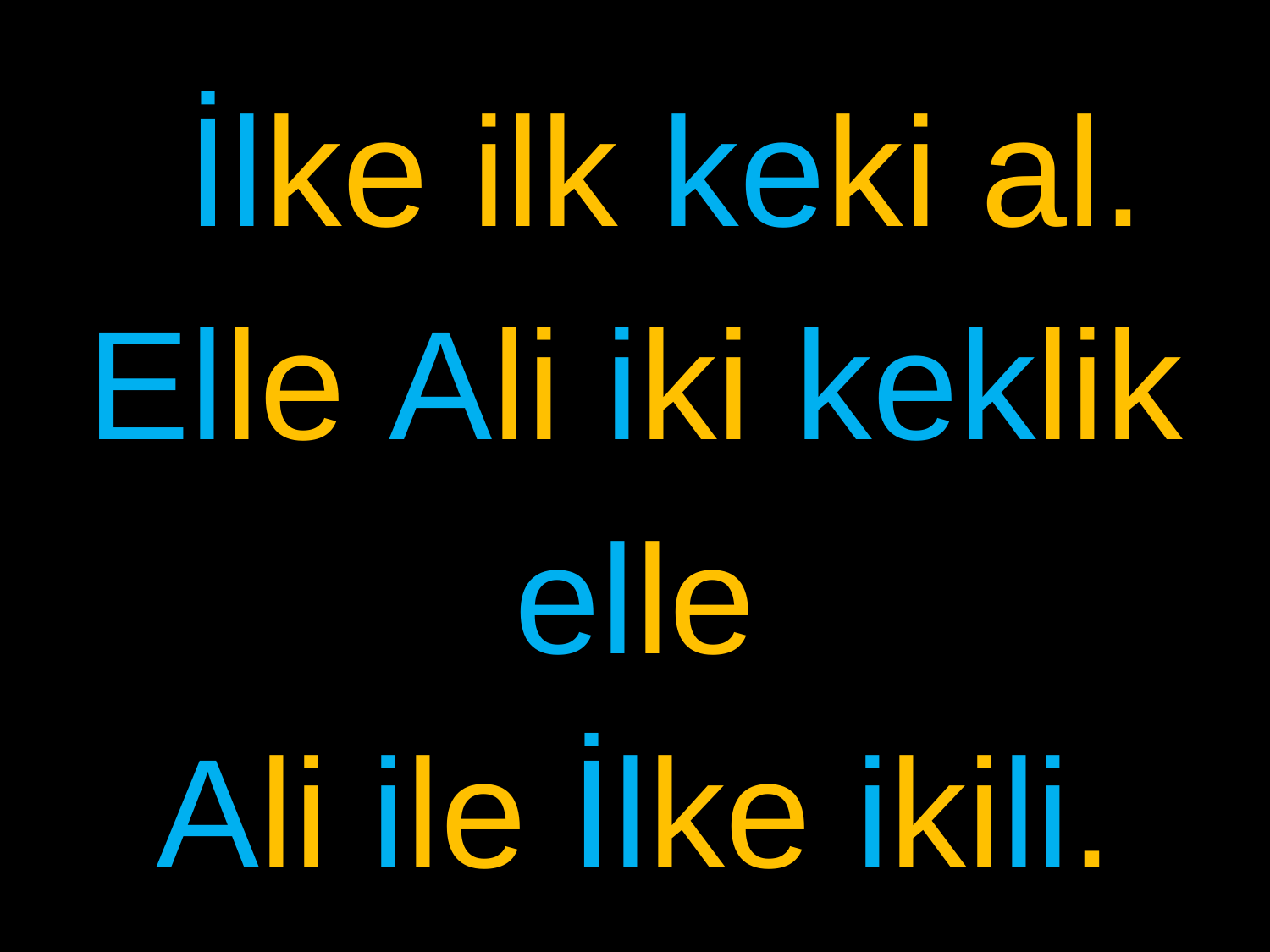

# İlke ilk keki al. Elle Ali iki keklik elle Ali ile İlke ikili.